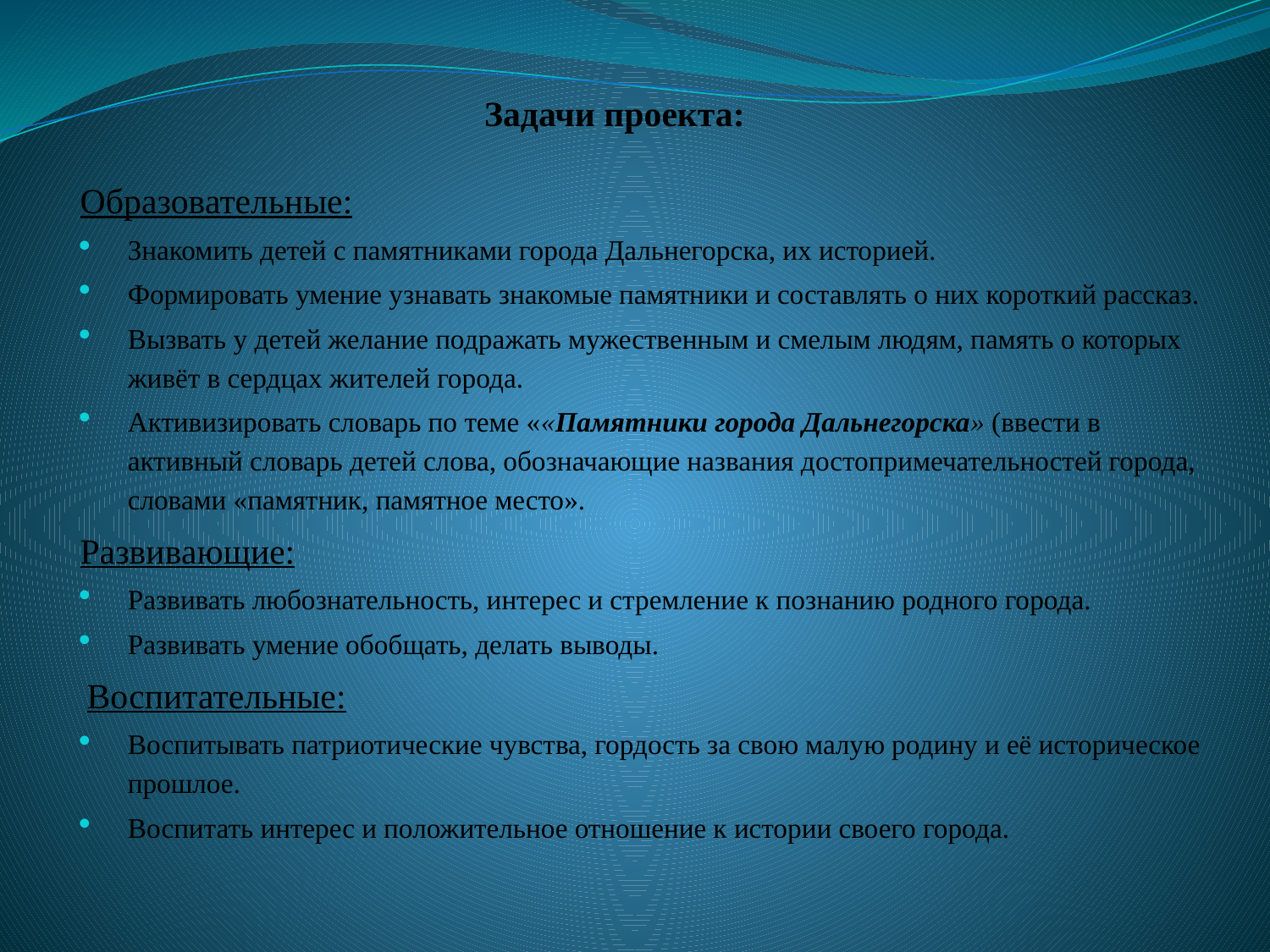

# Задачи проекта:
Образовательные:
Знакомить детей с памятниками города Дальнегорска, их историей.
Формировать умение узнавать знакомые памятники и составлять о них короткий рассказ.
Вызвать у детей желание подражать мужественным и смелым людям, память о которых живёт в сердцах жителей города.
Активизировать словарь по теме ««Памятники города Дальнегорска» (ввести в активный словарь детей слова, обозначающие названия достопримечательностей города, словами «памятник, памятное место».
Развивающие:
Развивать любознательность, интерес и стремление к познанию родного города.
Развивать умение обобщать, делать выводы.
 Воспитательные:
Воспитывать патриотические чувства, гордость за свою малую родину и её историческое прошлое.
Воспитать интерес и положительное отношение к истории своего города.